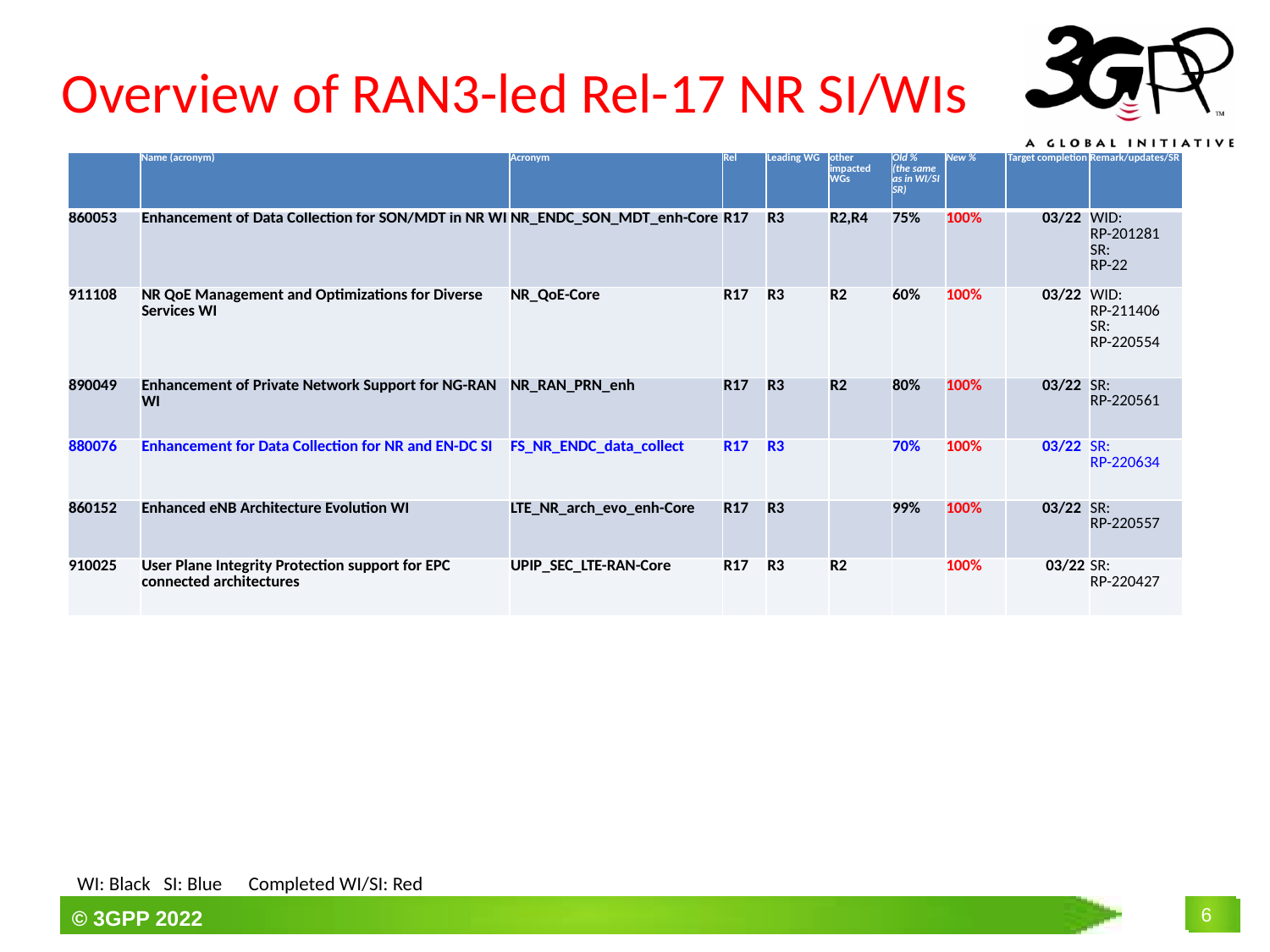

# Overview of RAN3-led Rel-17 NR SI/WIs
|  | Name (acronym) | Acronym | Rel | Leading WG | other impacted WGs | Old % (the same as in WI/SI SR) | New % | Target completion | Remark/updates/SR |
| --- | --- | --- | --- | --- | --- | --- | --- | --- | --- |
| 860053 | Enhancement of Data Collection for SON/MDT in NR WI | NR\_ENDC\_SON\_MDT\_enh-Core | R17 | R3 | R2,R4 | 75% | 100% | 03/22 | WID: RP-201281  SR: RP-22 |
| 911108 | NR QoE Management and Optimizations for Diverse Services WI | NR\_QoE-Core | R17 | R3 | R2 | 60% | 100% | 03/22 | WID: RP-211406 SR: RP-220554 |
| 890049 | Enhancement of Private Network Support for NG-RAN WI | NR\_RAN\_PRN\_enh | R17 | R3 | R2 | 80% | 100% | 03/22 | SR: RP-220561 |
| 880076 | Enhancement for Data Collection for NR and EN-DC SI | FS\_NR\_ENDC\_data\_collect | R17 | R3 |  | 70% | 100% | 03/22 | SR: RP-220634 |
| 860152 | Enhanced eNB Architecture Evolution WI | LTE\_NR\_arch\_evo\_enh-Core | R17 | R3 |  | 99% | 100% | 03/22 | SR: RP-220557 |
| 910025 | User Plane Integrity Protection support for EPC connected architectures | UPIP\_SEC\_LTE-RAN-Core | R17 | R3 | R2 |  | 100% | 03/22 | SR: RP-220427 |

WI: Black   SI: Blue      Completed WI/SI: Red